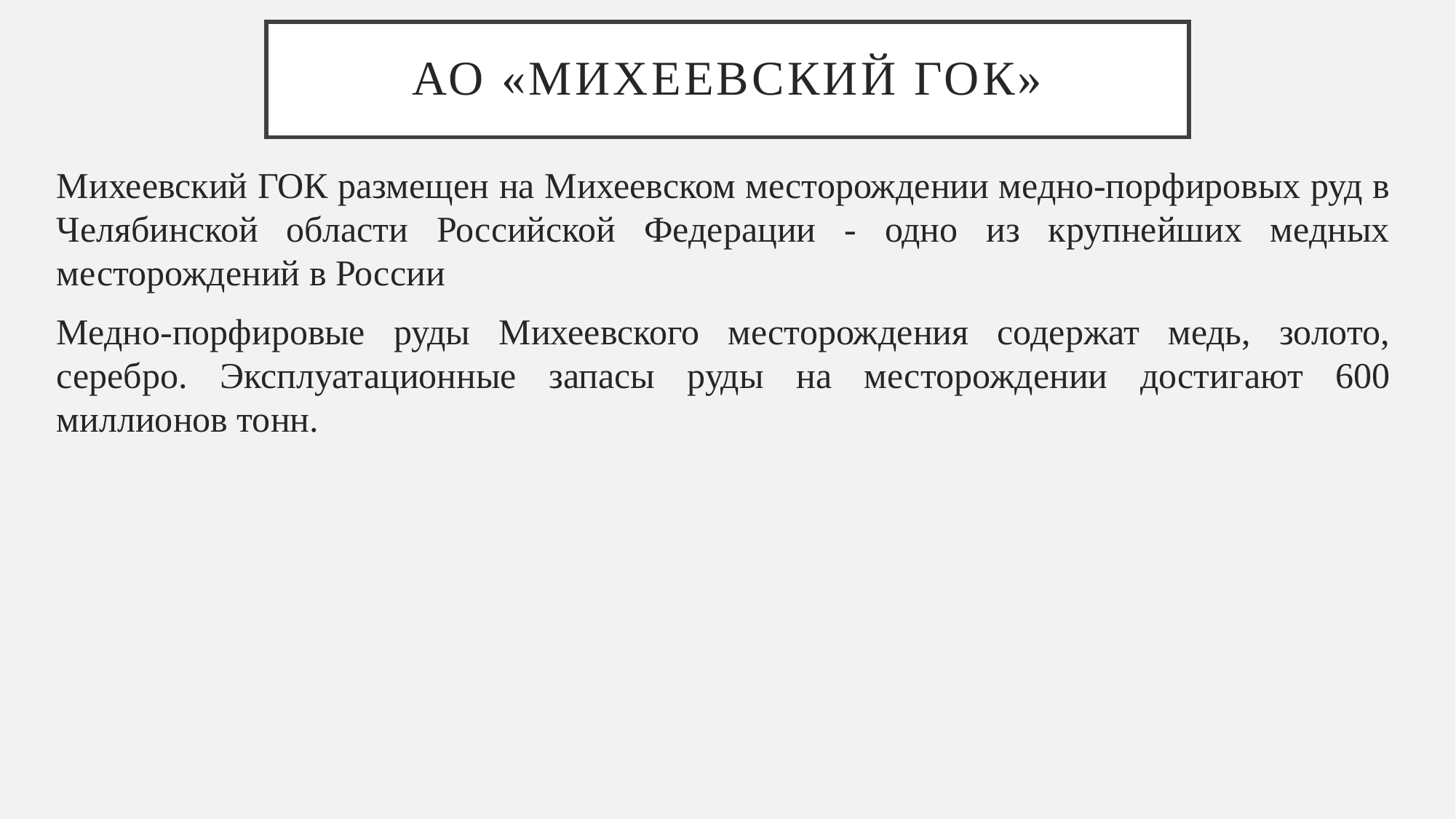

# АО «Михеевский ГОК»
Михеевский ГОК размещен на Михеевском месторождении медно-порфировых руд в Челябинской области Российской Федерации - одно из крупнейших медных месторождений в России
Медно-порфировые руды Михеевского месторождения содержат медь, золото, серебро. Эксплуатационные запасы руды на месторождении достигают 600 миллионов тонн.